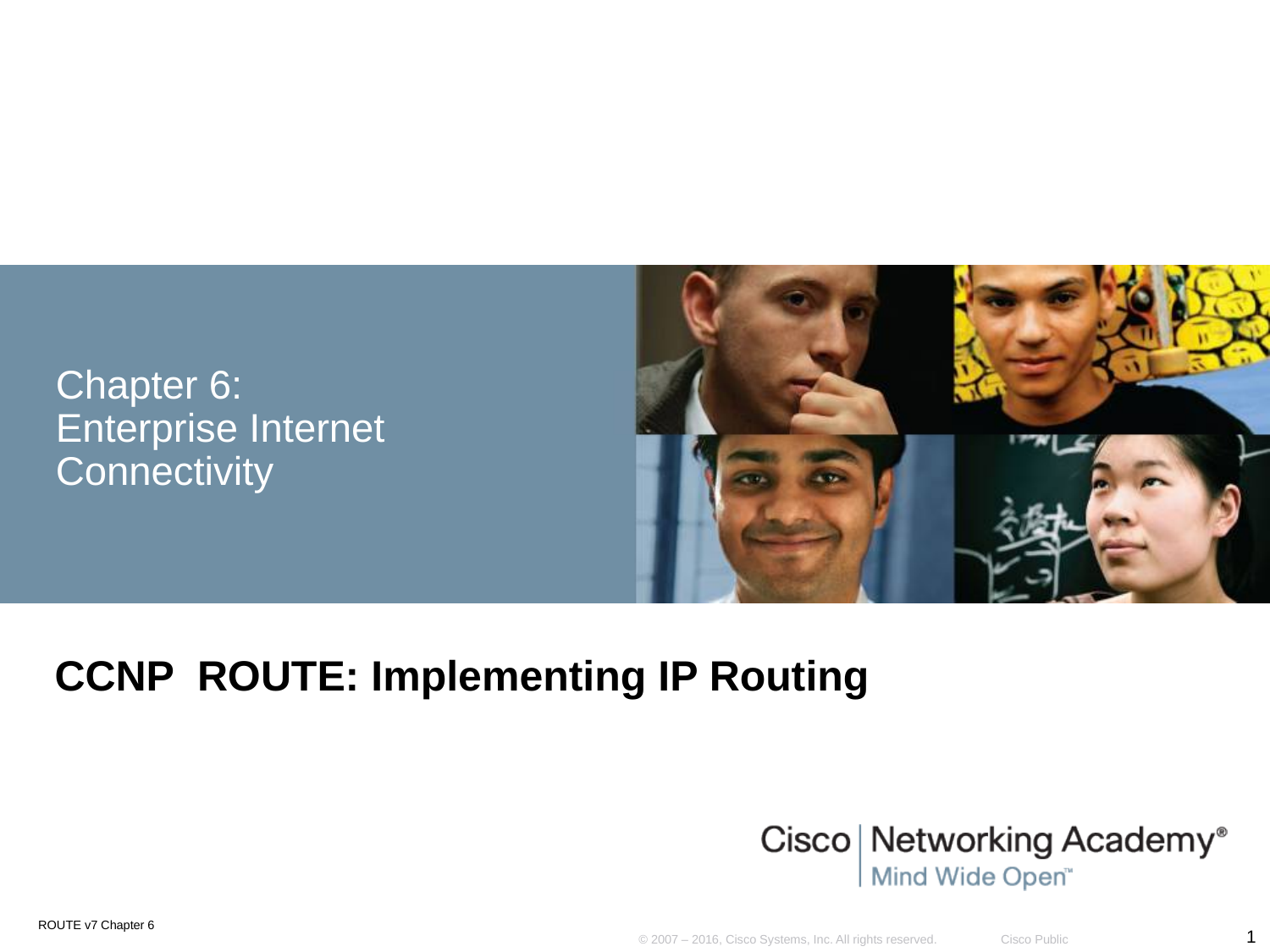

# Chapter 6: Enterprise Internet Connectivity
CCNP  ROUTE: Implementing IP Routing